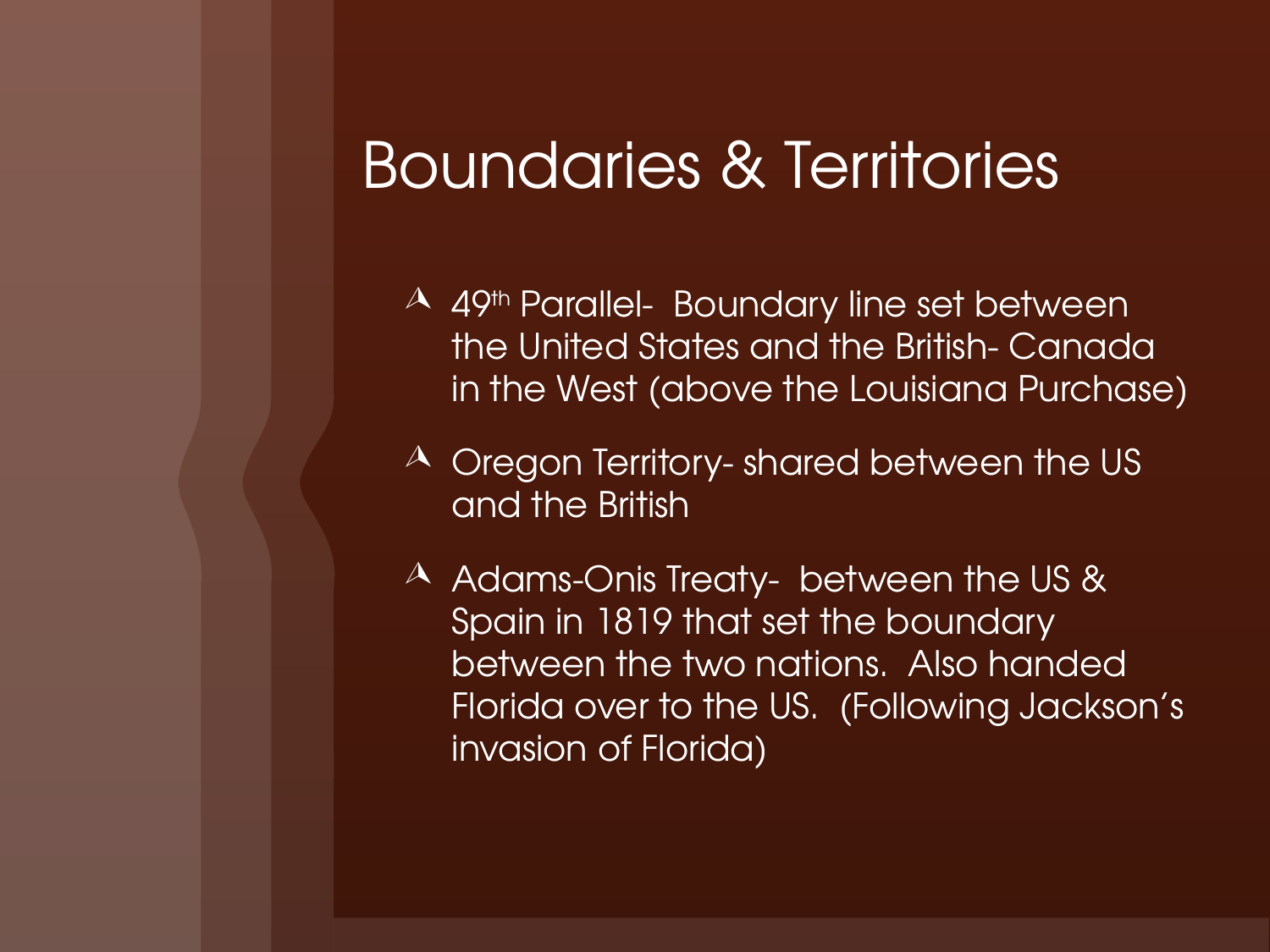

# Boundaries & Territories
49th Parallel-  Boundary line set between the United States and the British- Canada in the West (above the Louisiana Purchase)
Oregon Territory- shared between the US and the British
Adams-Onis Treaty-  between the US & Spain in 1819 that set the boundary between the two nations.  Also handed Florida over to the US.  (Following Jackson’s invasion of Florida)